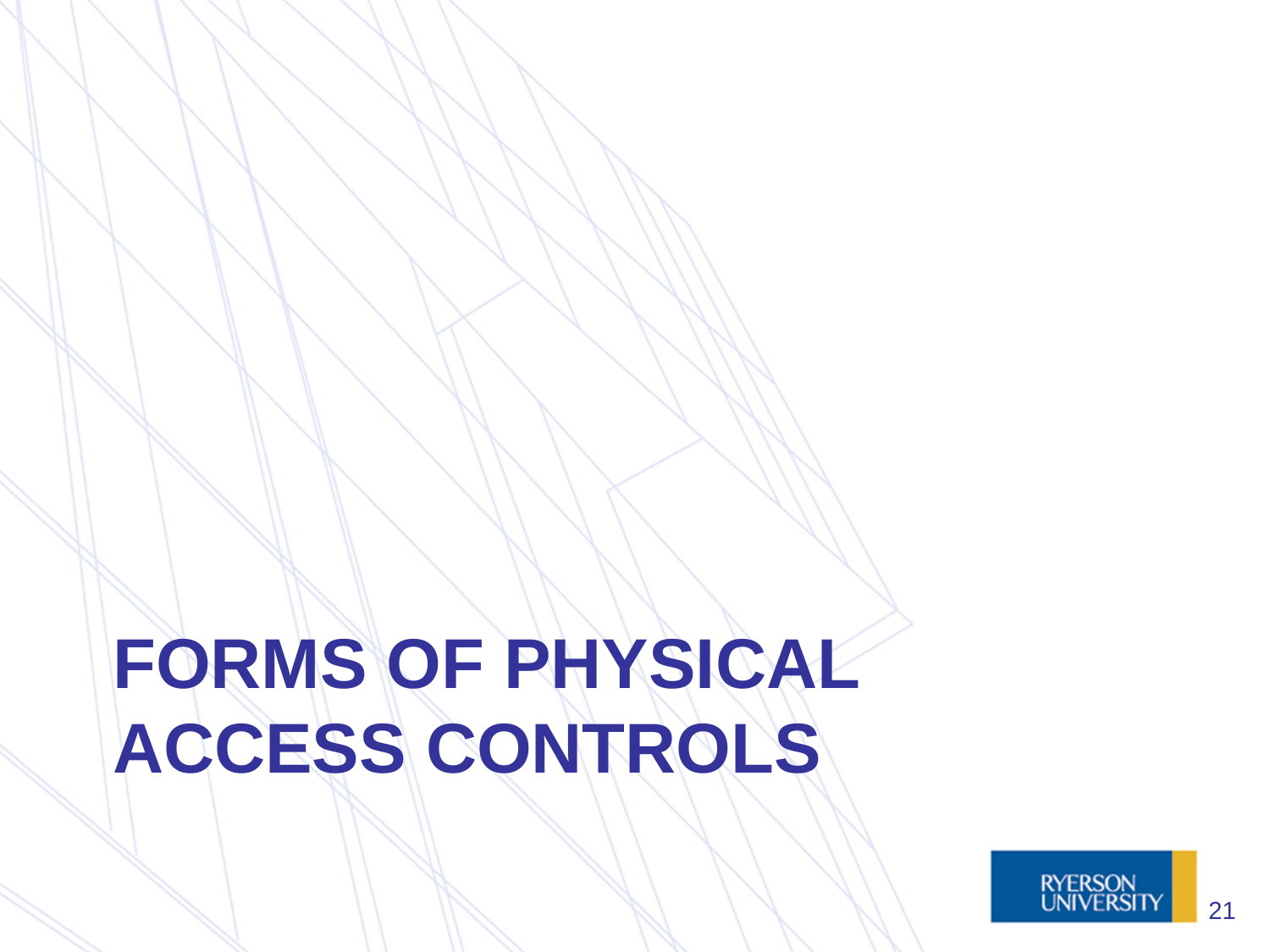

# Forms of physical access controls
21